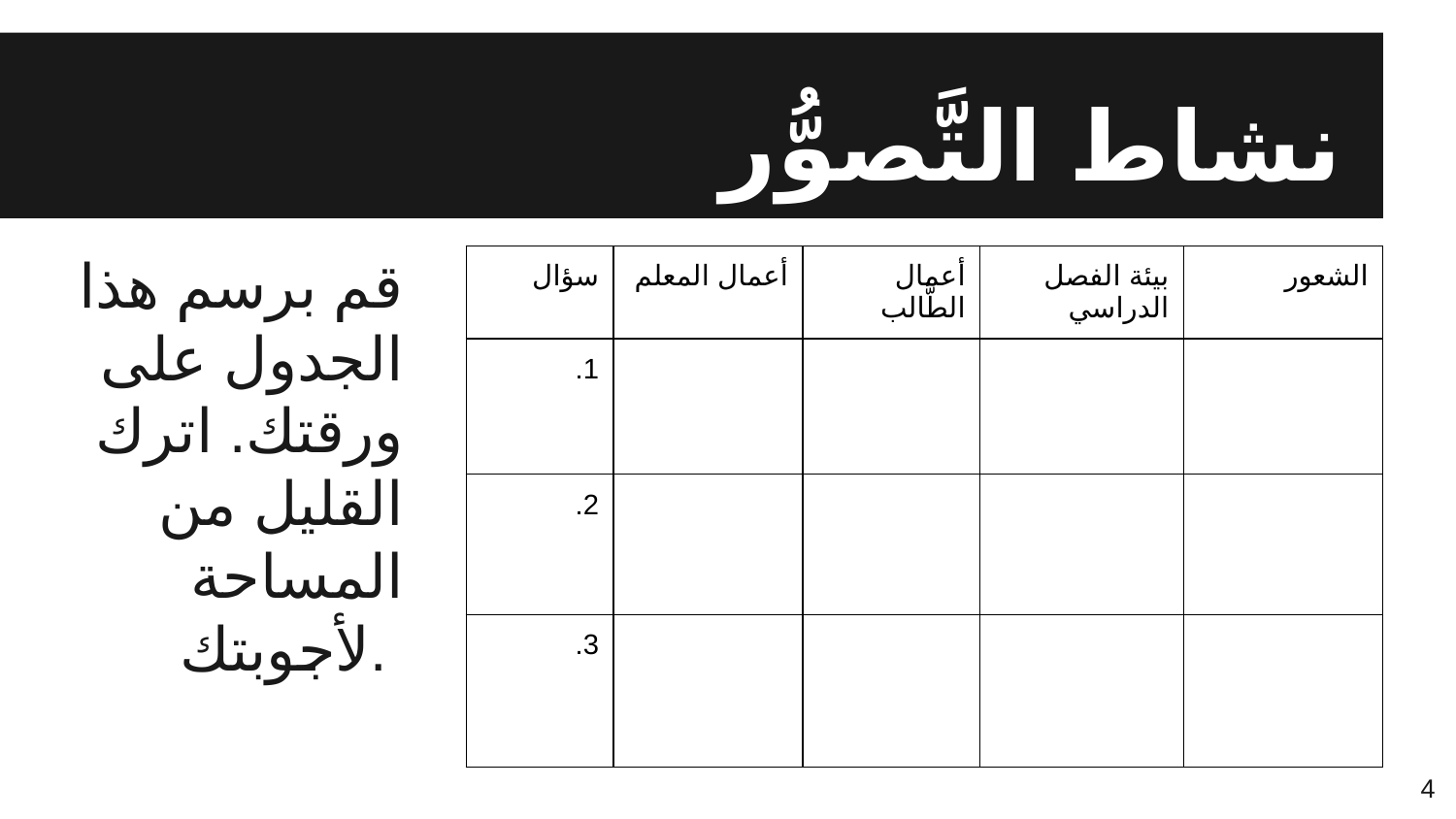

# نشاط التَّصوُّر
قم برسم هذا الجدول على ورقتك. اترك القليل من المساحة لأجوبتك.
| سؤال | أعمال المعلم | أعمال الطَّالب | بيئة الفصل الدراسي | الشعور |
| --- | --- | --- | --- | --- |
| 1. |  |  |  |  |
| 2. |  |  |  |  |
| 3. |  |  |  |  |
4